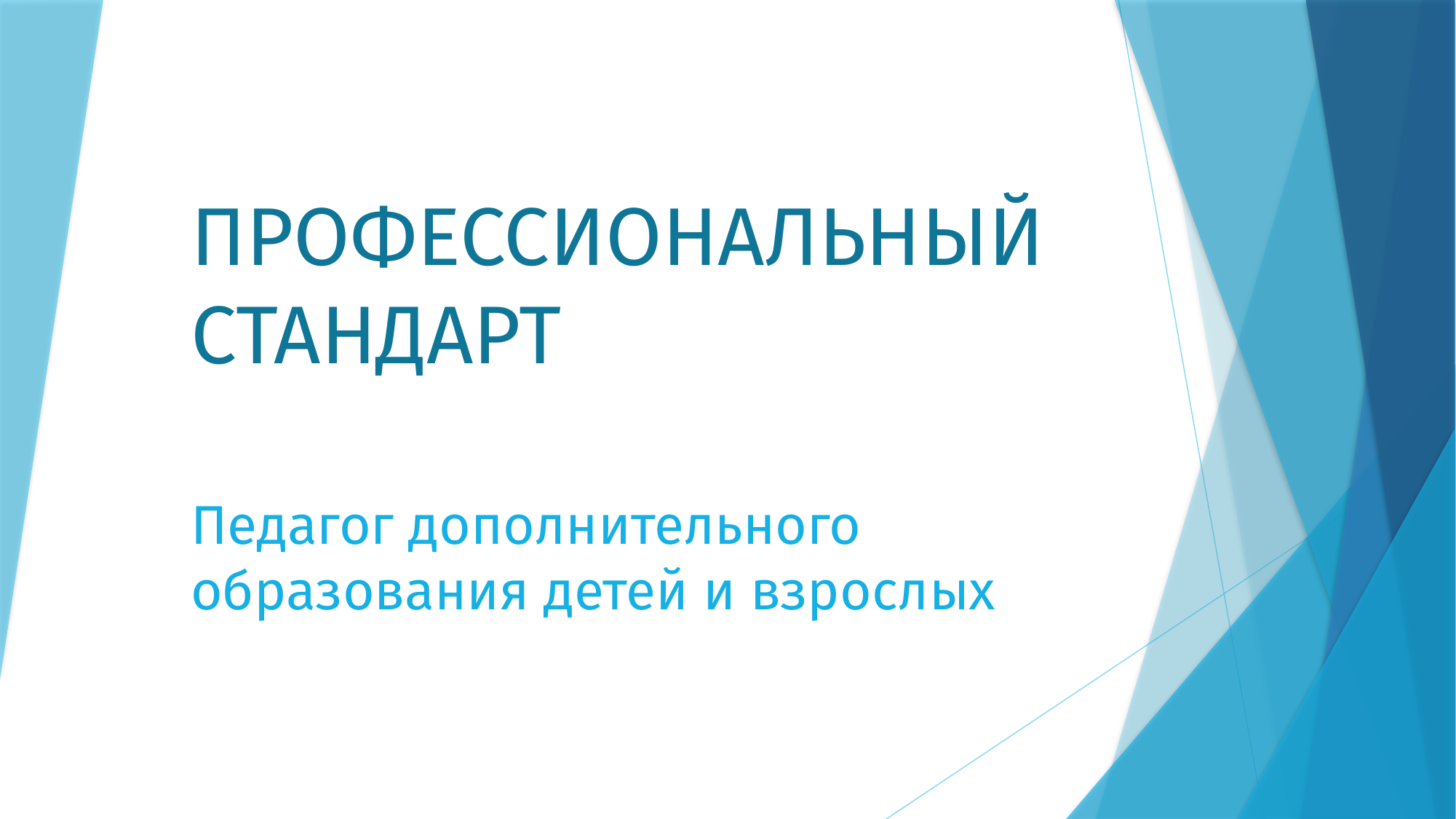

# ПРОФЕССИОНАЛЬНЫЙ СТАНДАРТ
Педагог дополнительного образования детей и взрослых